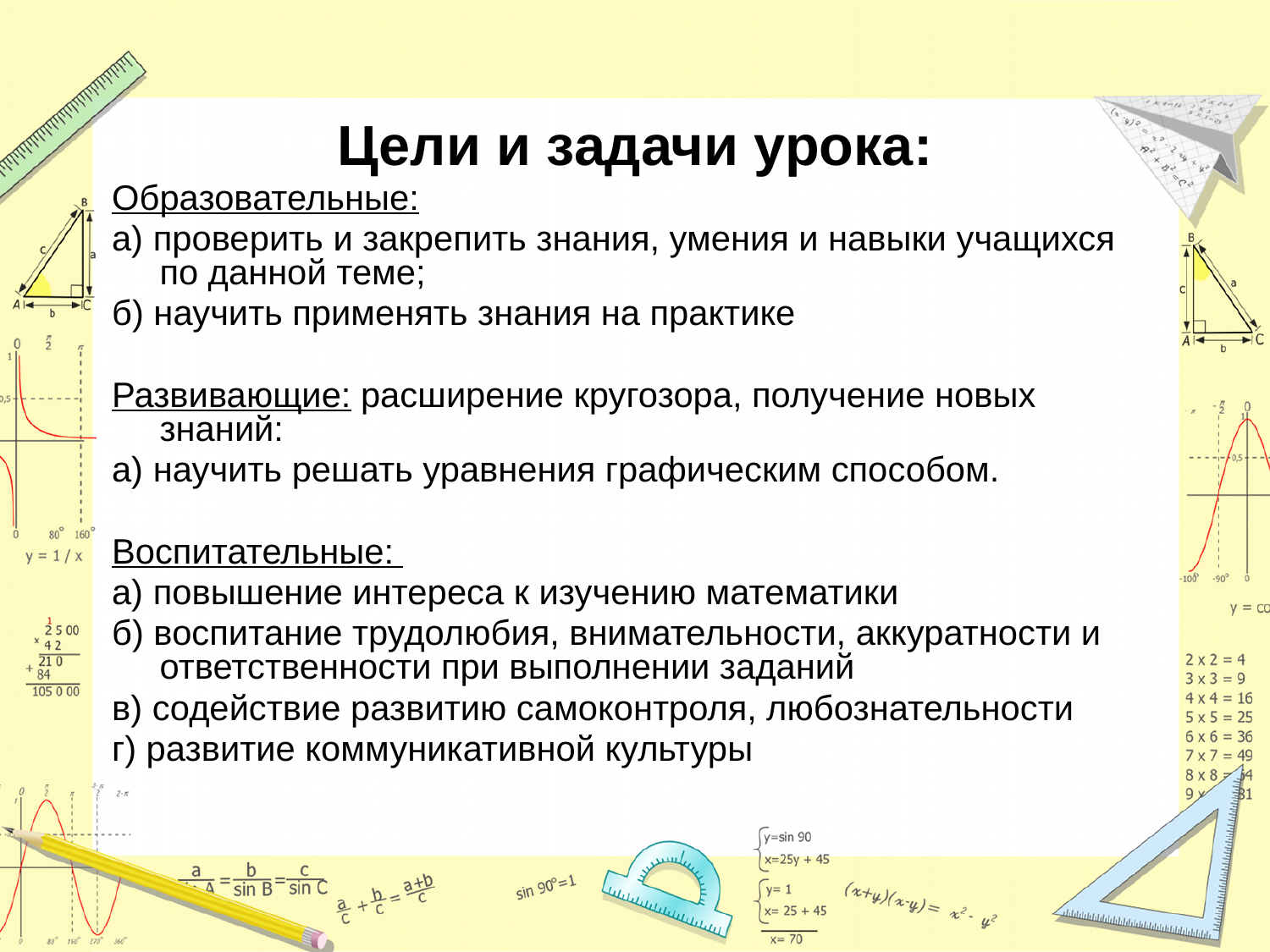

Цели и задачи урока:
Образовательные:
а) проверить и закрепить знания, умения и навыки учащихся по данной теме;
б) научить применять знания на практике

Развивающие: расширение кругозора, получение новых знаний:
а) научить решать уравнения графическим способом.

Воспитательные:
а) повышение интереса к изучению математики
б) воспитание трудолюбия, внимательности, аккуратности и ответственности при выполнении заданий
в) содействие развитию самоконтроля, любознательности
г) развитие коммуникативной культуры